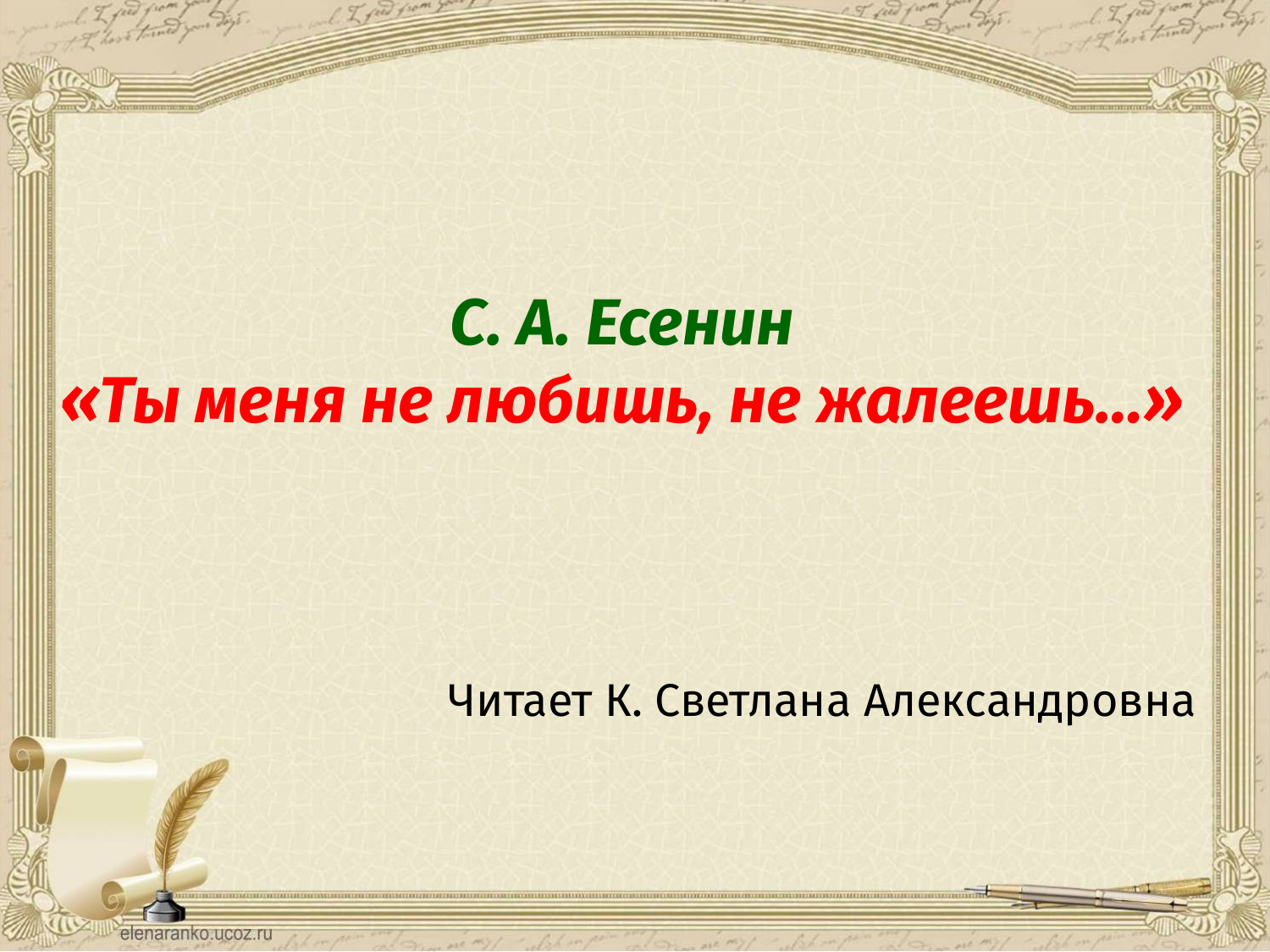

С. А. Есенин
«Ты меня не любишь, не жалеешь…»

Читает К. Светлана Александровна